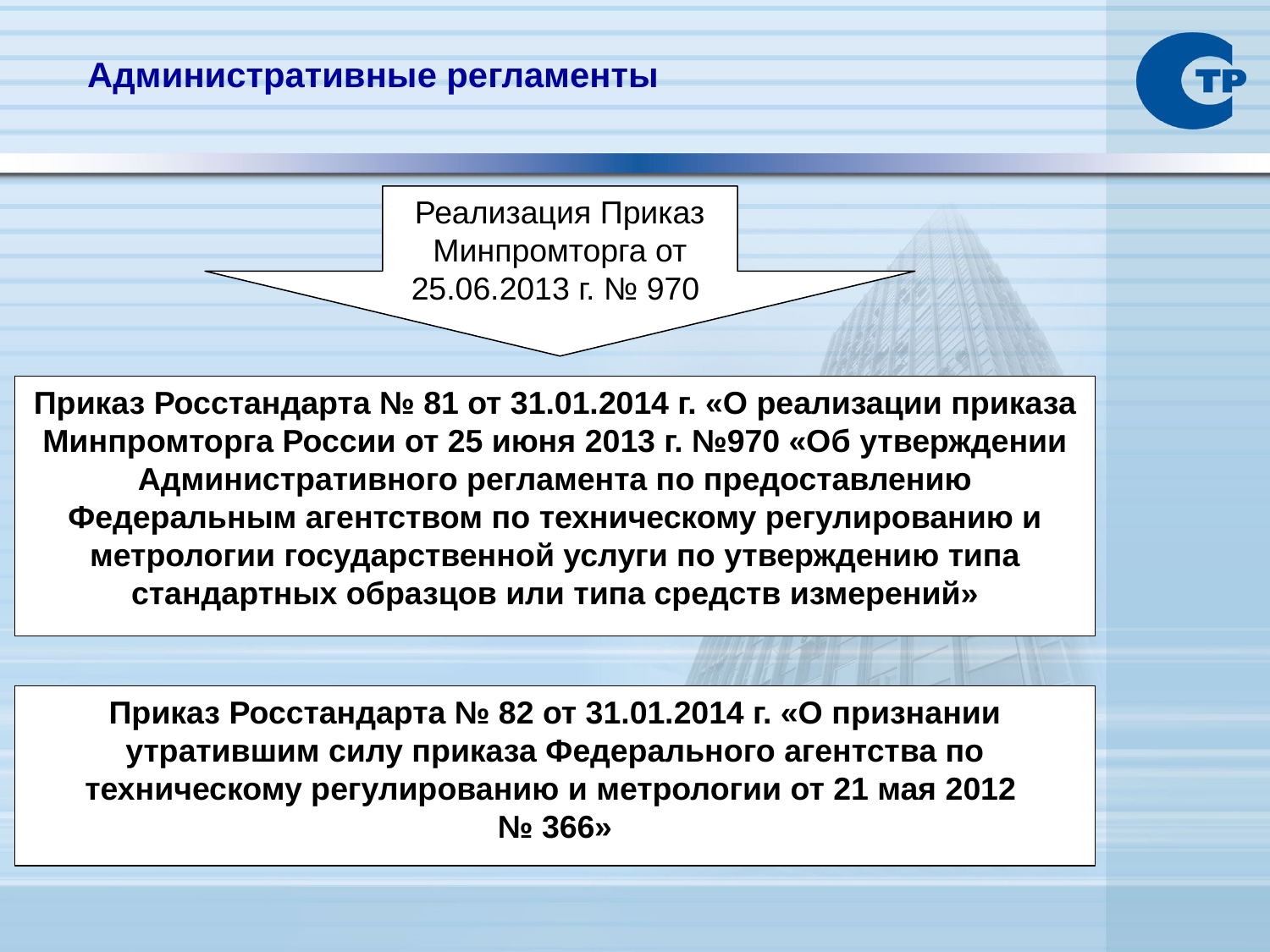

Административные регламенты
Реализация Приказ Минпромторга от 25.06.2013 г. № 970
Приказ Росстандарта № 81 от 31.01.2014 г. «О реализации приказа Минпромторга России от 25 июня 2013 г. №970 «Об утверждении Административного регламента по предоставлению Федеральным агентством по техническому регулированию и метрологии государственной услуги по утверждению типа стандартных образцов или типа средств измерений»
Приказ Росстандарта № 82 от 31.01.2014 г. «О признании утратившим силу приказа Федерального агентства по техническому регулированию и метрологии от 21 мая 2012
№ 366»